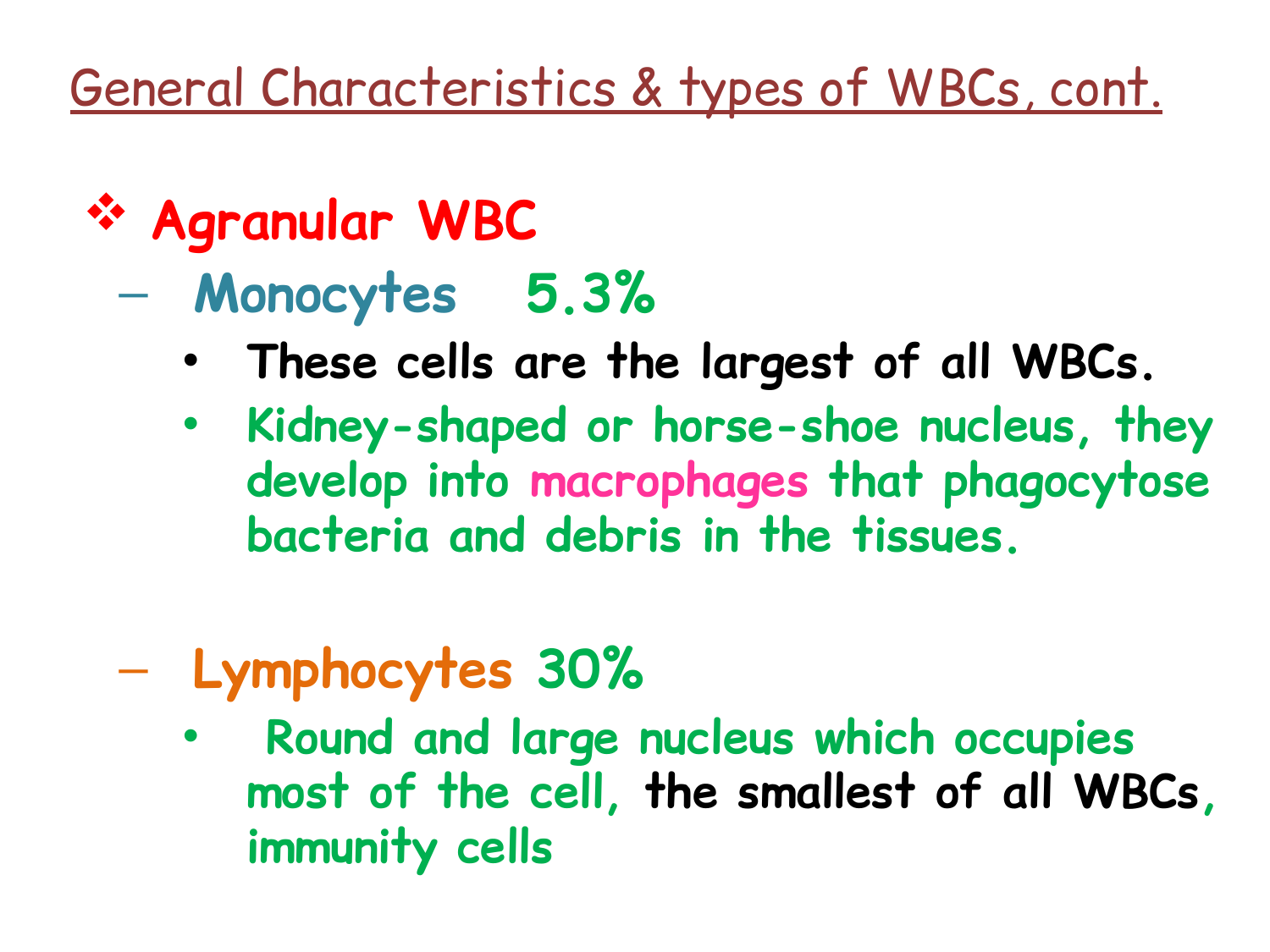

# General Characteristics & types of WBCs, cont.
 Agranular WBC
Monocytes   5.3%
These cells are the largest of all WBCs.
Kidney-shaped or horse-shoe nucleus, they develop into macrophages that phagocytose bacteria and debris in the tissues.

Lymphocytes 30%
 Round and large nucleus which occupies most of the cell, the smallest of all WBCs, immunity cells